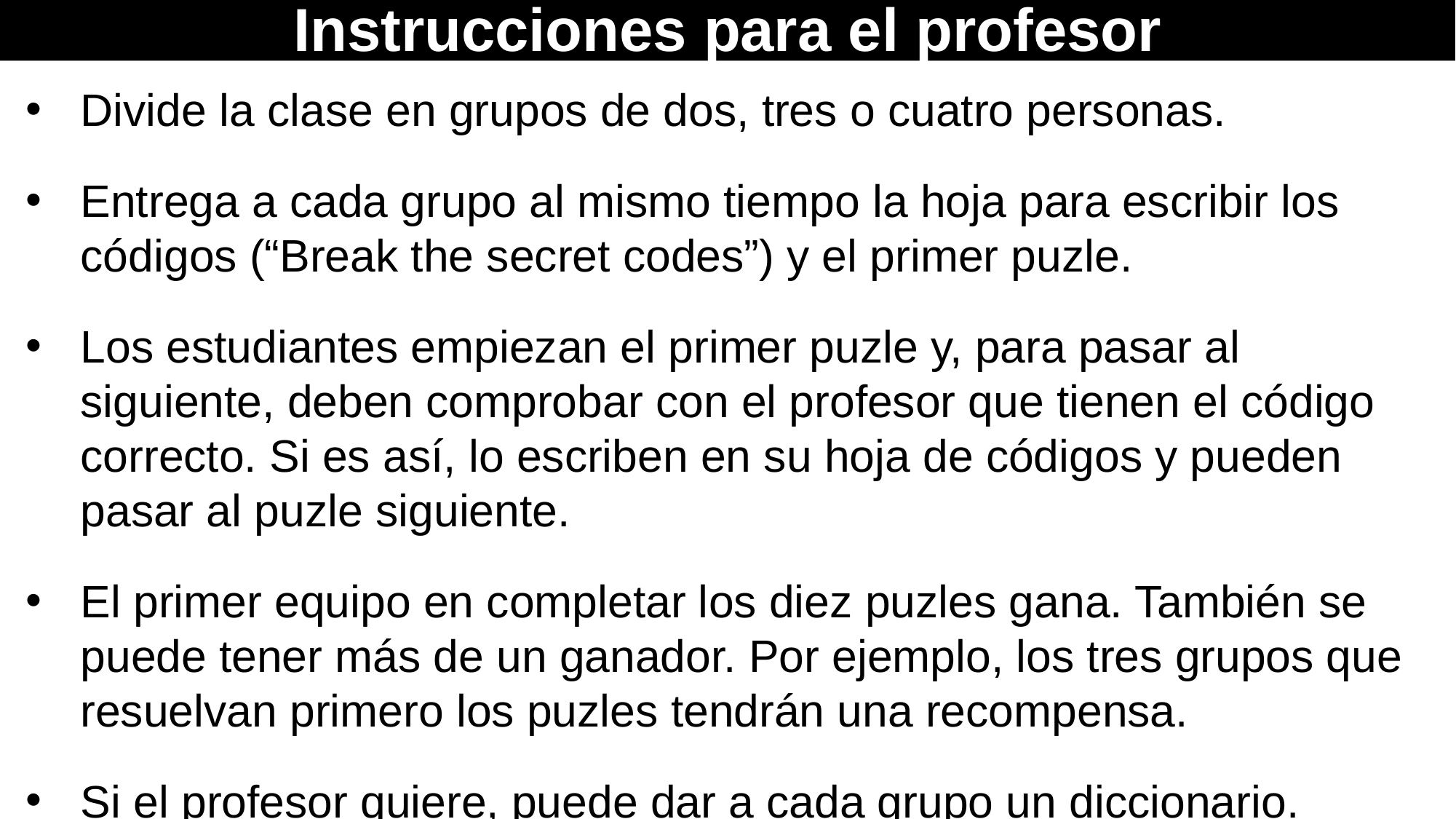

Instrucciones para el profesor
Divide la clase en grupos de dos, tres o cuatro personas.

Entrega a cada grupo al mismo tiempo la hoja para escribir los códigos (“Break the secret codes”) y el primer puzle.

Los estudiantes empiezan el primer puzle y, para pasar al siguiente, deben comprobar con el profesor que tienen el código correcto. Si es así, lo escriben en su hoja de códigos y pueden pasar al puzle siguiente.

El primer equipo en completar los diez puzles gana. También se puede tener más de un ganador. Por ejemplo, los tres grupos que resuelvan primero los puzles tendrán una recompensa.

Si el profesor quiere, puede dar a cada grupo un diccionario.